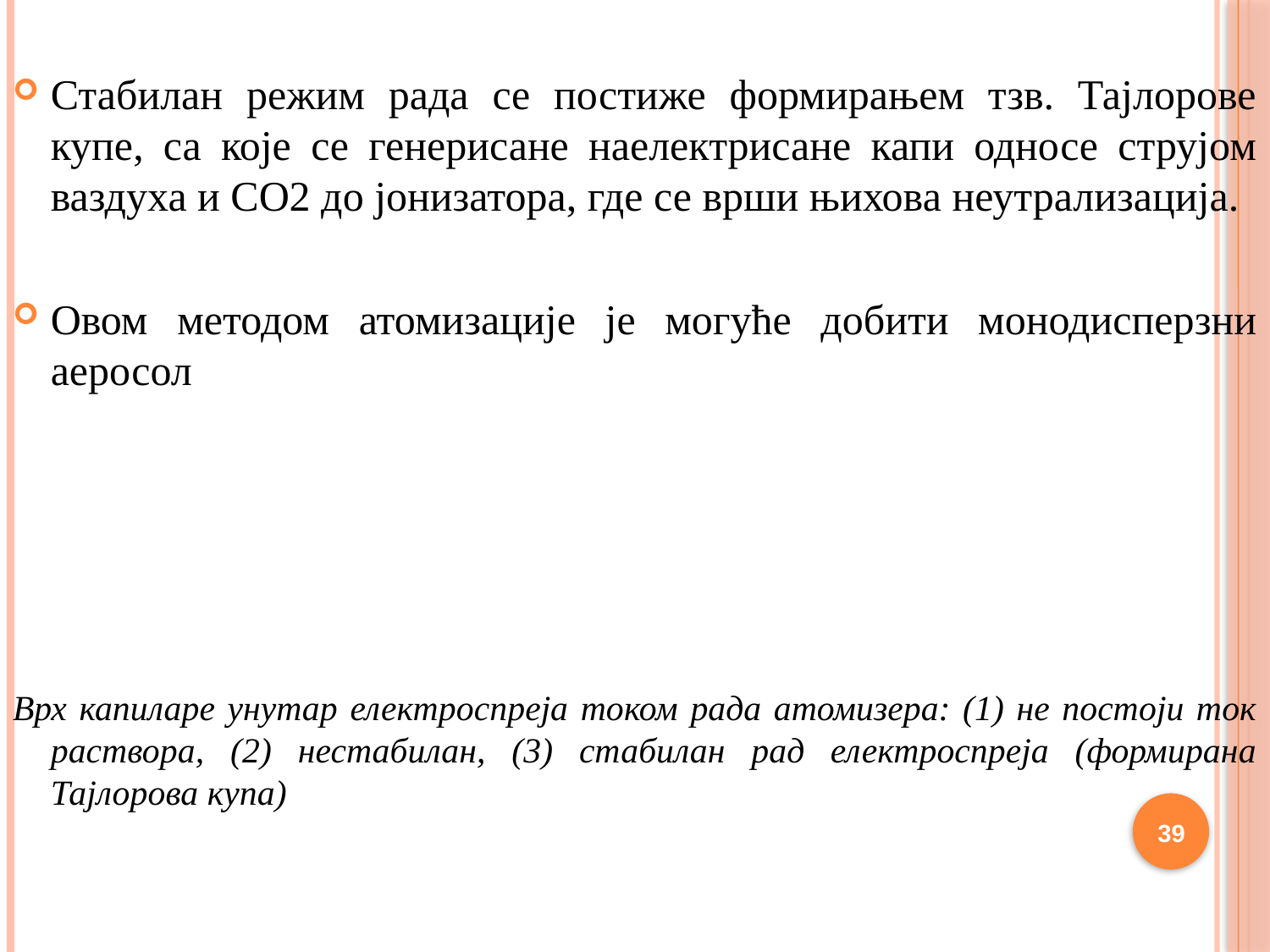

Стабилан режим рада се постиже формирањем тзв. Тајлорове купе, са које се генерисане наелектрисане капи односе струјом ваздуха и CO2 до јонизатора, где се врши њихова неутрализација.

Овом методом атомизације је могуће добити монодисперзни аеросол

Врх капиларе унутар електроспреја током рада атомизера: (1) не постоји ток раствора, (2) нестабилан, (3) стабилан рад електроспреја (формирана Тајлорова купа)

39